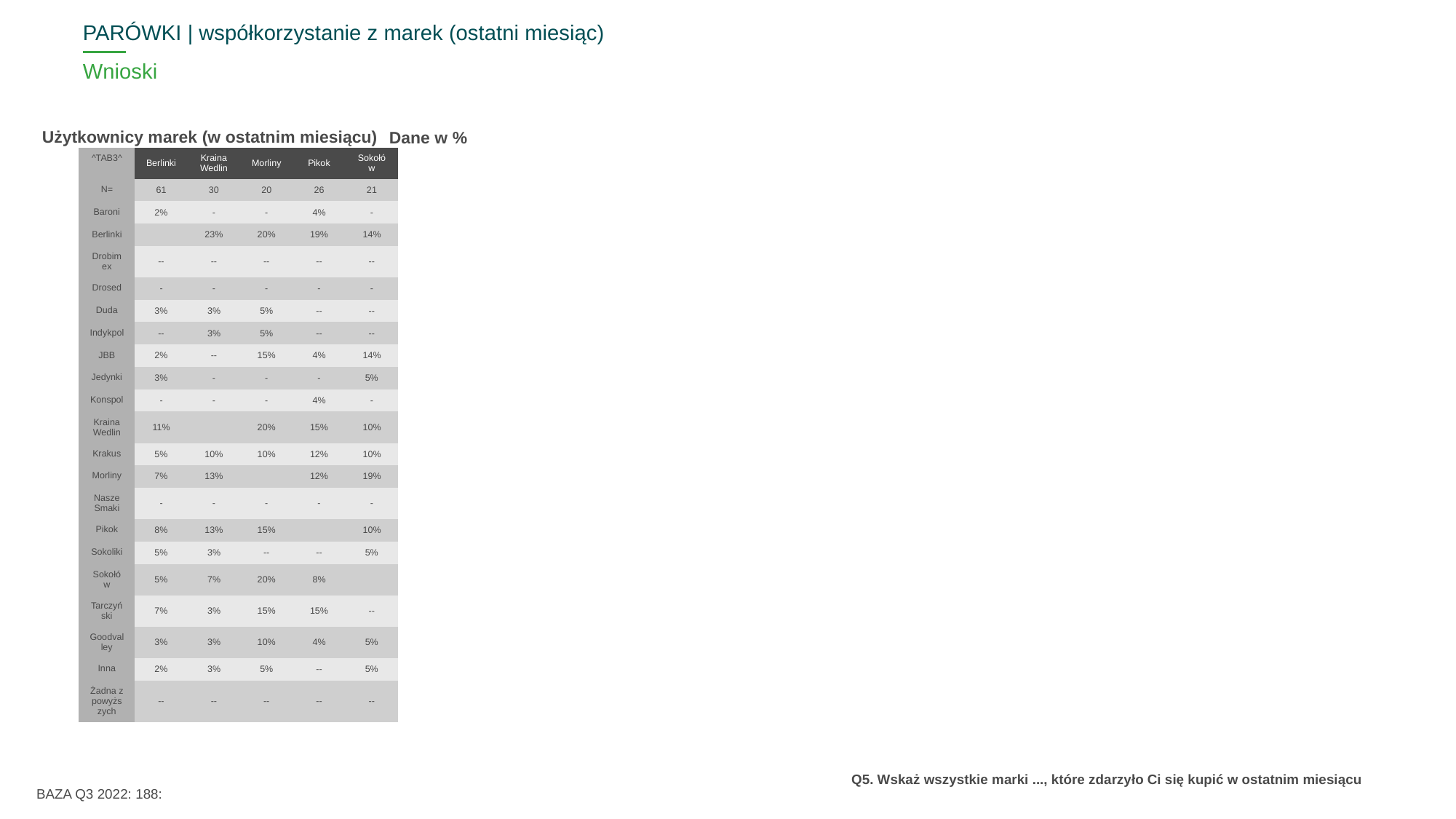

PARÓWKI | współkorzystanie z marek (ostatni miesiąc)
# Wnioski
Użytkownicy marek (w ostatnim miesiącu)
Dane w %
| ^TAB3^ | Berlinki | Kraina Wedlin | Morliny | Pikok | Sokołów |
| --- | --- | --- | --- | --- | --- |
| N= | 61 | 30 | 20 | 26 | 21 |
| Baroni | 2% | - | - | 4% | - |
| Berlinki |  | 23% | 20% | 19% | 14% |
| Drobimex | -- | -- | -- | -- | -- |
| Drosed | - | - | - | - | - |
| Duda | 3% | 3% | 5% | -- | -- |
| Indykpol | -- | 3% | 5% | -- | -- |
| JBB | 2% | -- | 15% | 4% | 14% |
| Jedynki | 3% | - | - | - | 5% |
| Konspol | - | - | - | 4% | - |
| Kraina Wedlin | 11% |  | 20% | 15% | 10% |
| Krakus | 5% | 10% | 10% | 12% | 10% |
| Morliny | 7% | 13% |  | 12% | 19% |
| Nasze Smaki | - | - | - | - | - |
| Pikok | 8% | 13% | 15% |  | 10% |
| Sokoliki | 5% | 3% | -- | -- | 5% |
| Sokołów | 5% | 7% | 20% | 8% |  |
| Tarczyński | 7% | 3% | 15% | 15% | -- |
| Goodvalley | 3% | 3% | 10% | 4% | 5% |
| Inna | 2% | 3% | 5% | -- | 5% |
| Żadna z powyższych | -- | -- | -- | -- | -- |

BAZA Q3 2022: 188:
Q5. Wskaż wszystkie marki ..., które zdarzyło Ci się kupić w ostatnim miesiącu